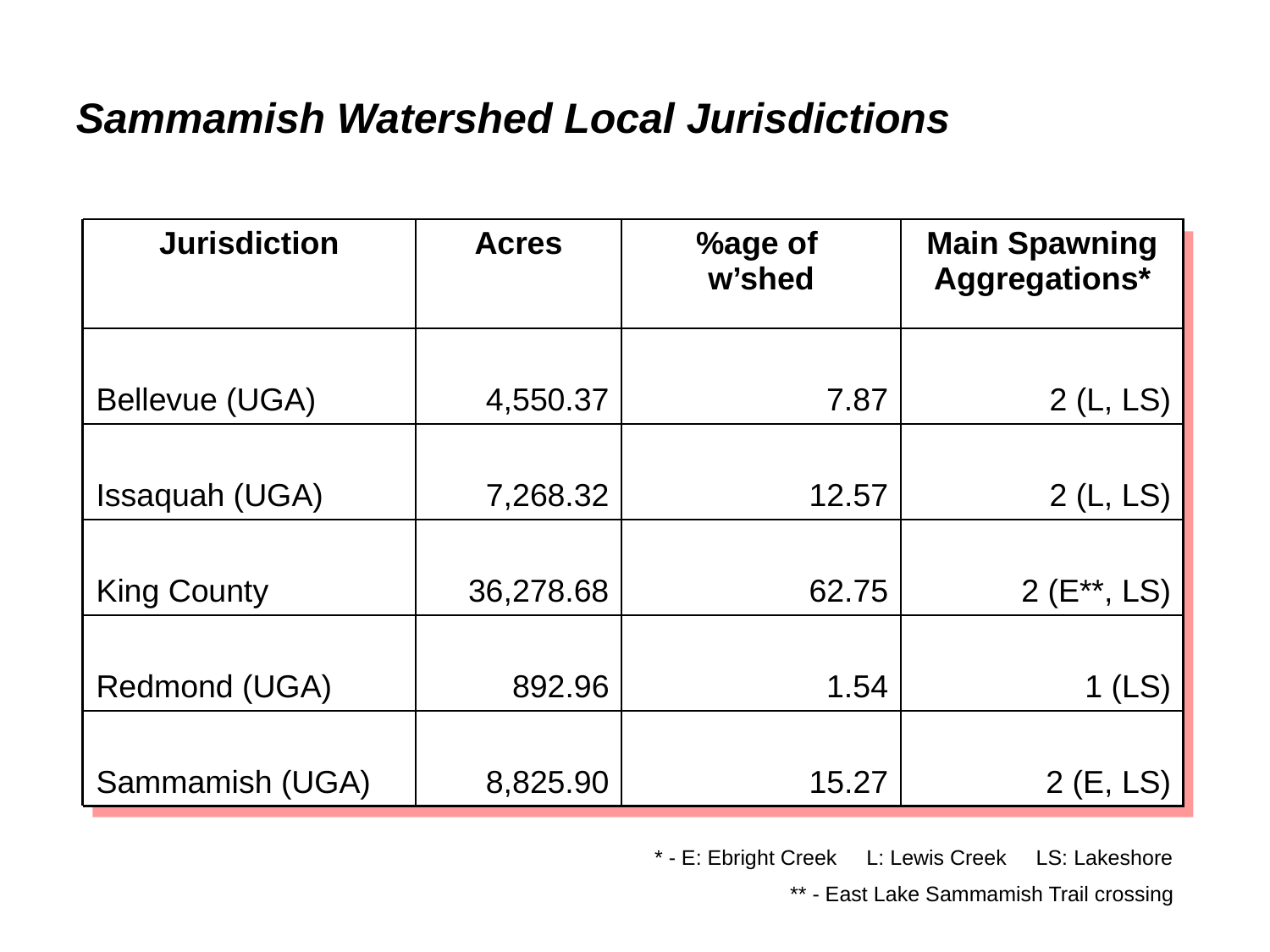

Sammamish Watershed Local Jurisdictions

| Jurisdiction | Acres | %age of w’shed | Main Spawning Aggregations\* |
| --- | --- | --- | --- |
| Bellevue (UGA) | 4,550.37 | 7.87 | 2 (L, LS) |
| Issaquah (UGA) | 7,268.32 | 12.57 | 2 (L, LS) |
| King County | 36,278.68 | 62.75 | 2 (E\*\*, LS) |
| Redmond (UGA) | 892.96 | 1.54 | 1 (LS) |
| Sammamish (UGA) | 8,825.90 | 15.27 | 2 (E, LS) |

 * - E: Ebright Creek     L: Lewis Creek     LS: Lakeshore
** - East Lake Sammamish Trail crossing